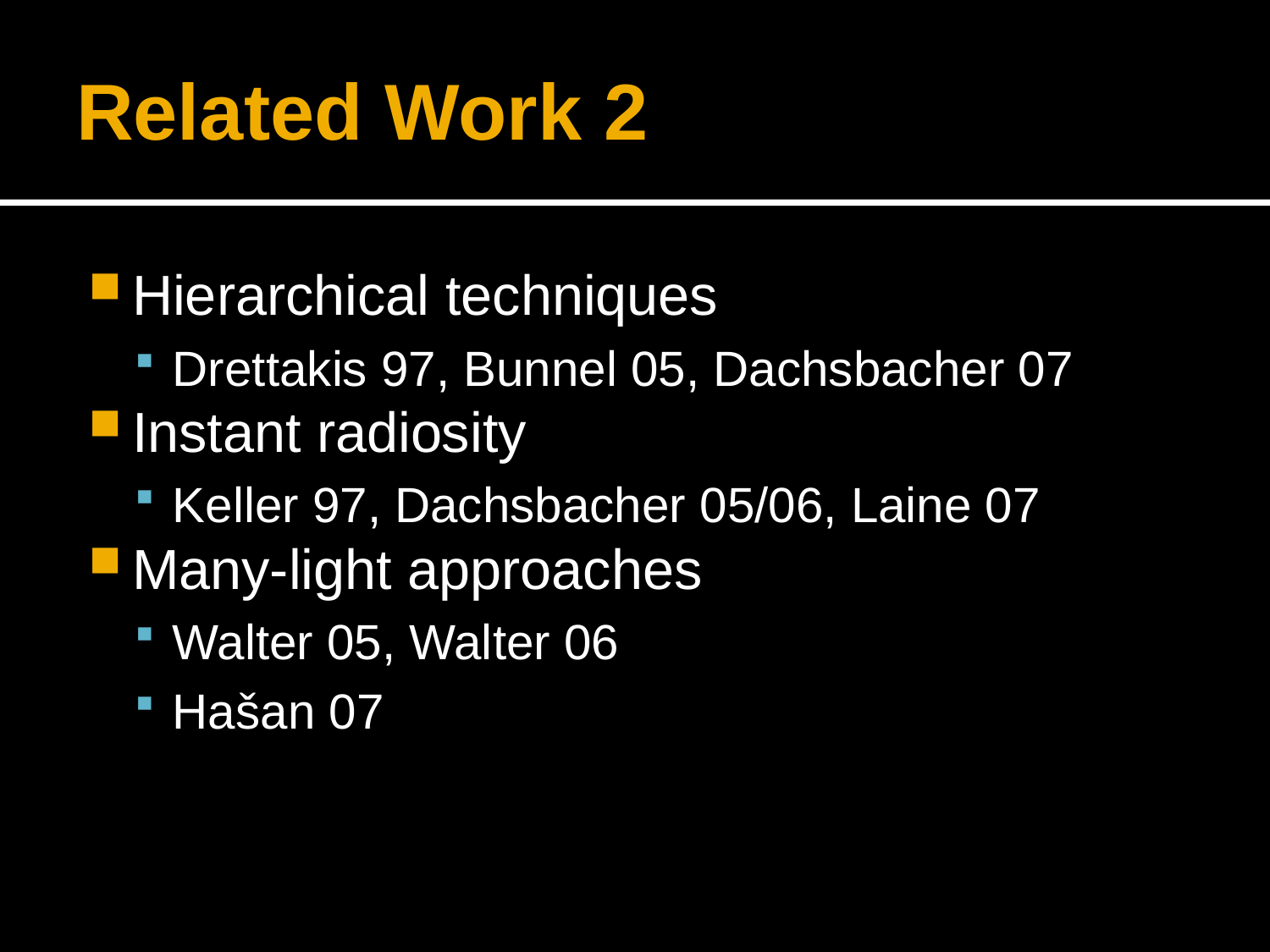

# Related Work 2
Hierarchical techniques
Drettakis 97, Bunnel 05, Dachsbacher 07
Instant radiosity
Keller 97, Dachsbacher 05/06, Laine 07
Many-light approaches
Walter 05, Walter 06
Hašan 07